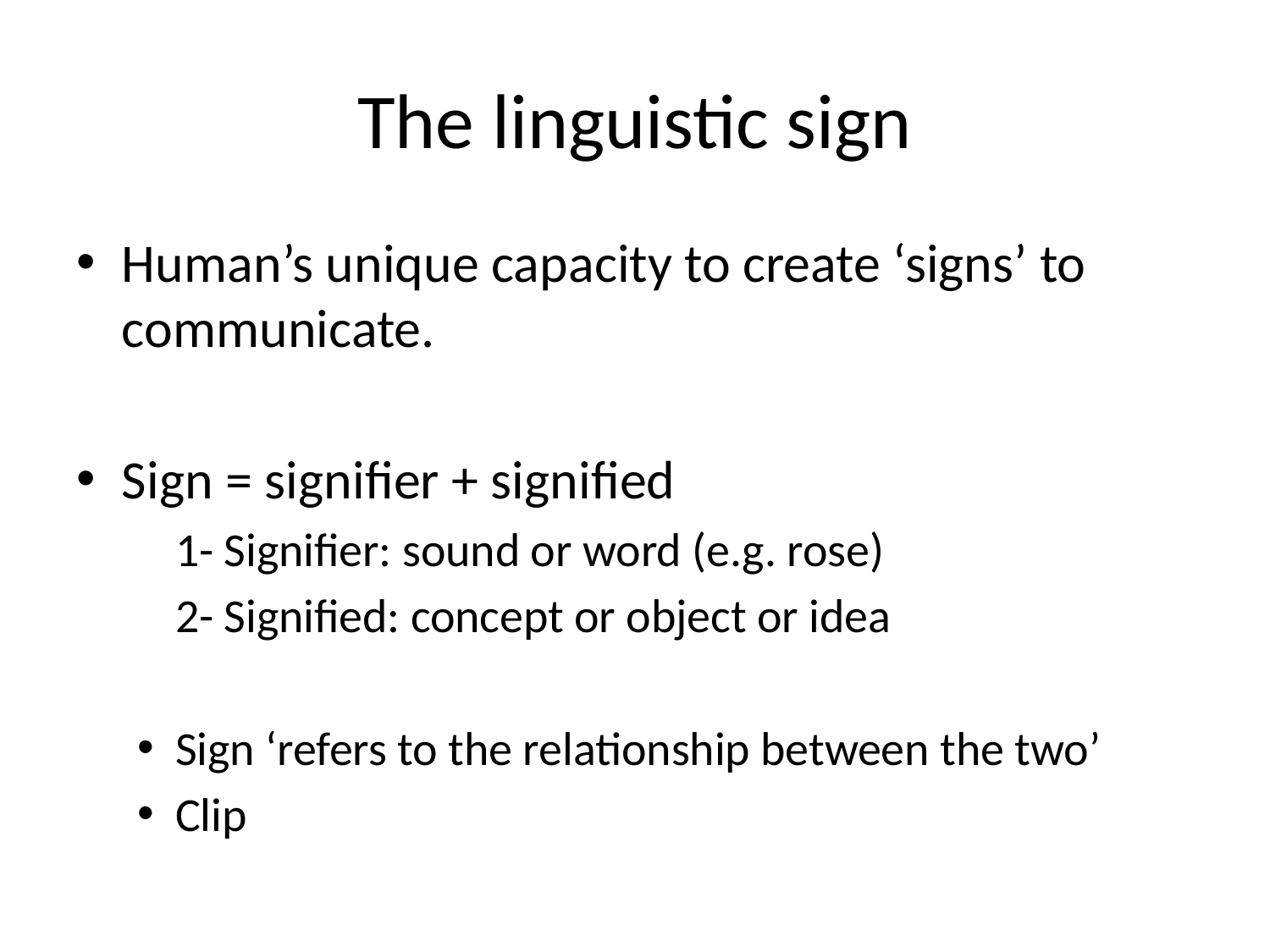

# The linguistic sign
Human’s unique capacity to create ‘signs’ to communicate.

Sign = signifier + signified
	1- Signifier: sound or word (e.g. rose)
	2- Signified: concept or object or idea

Sign ‘refers to the relationship between the two’
Clip